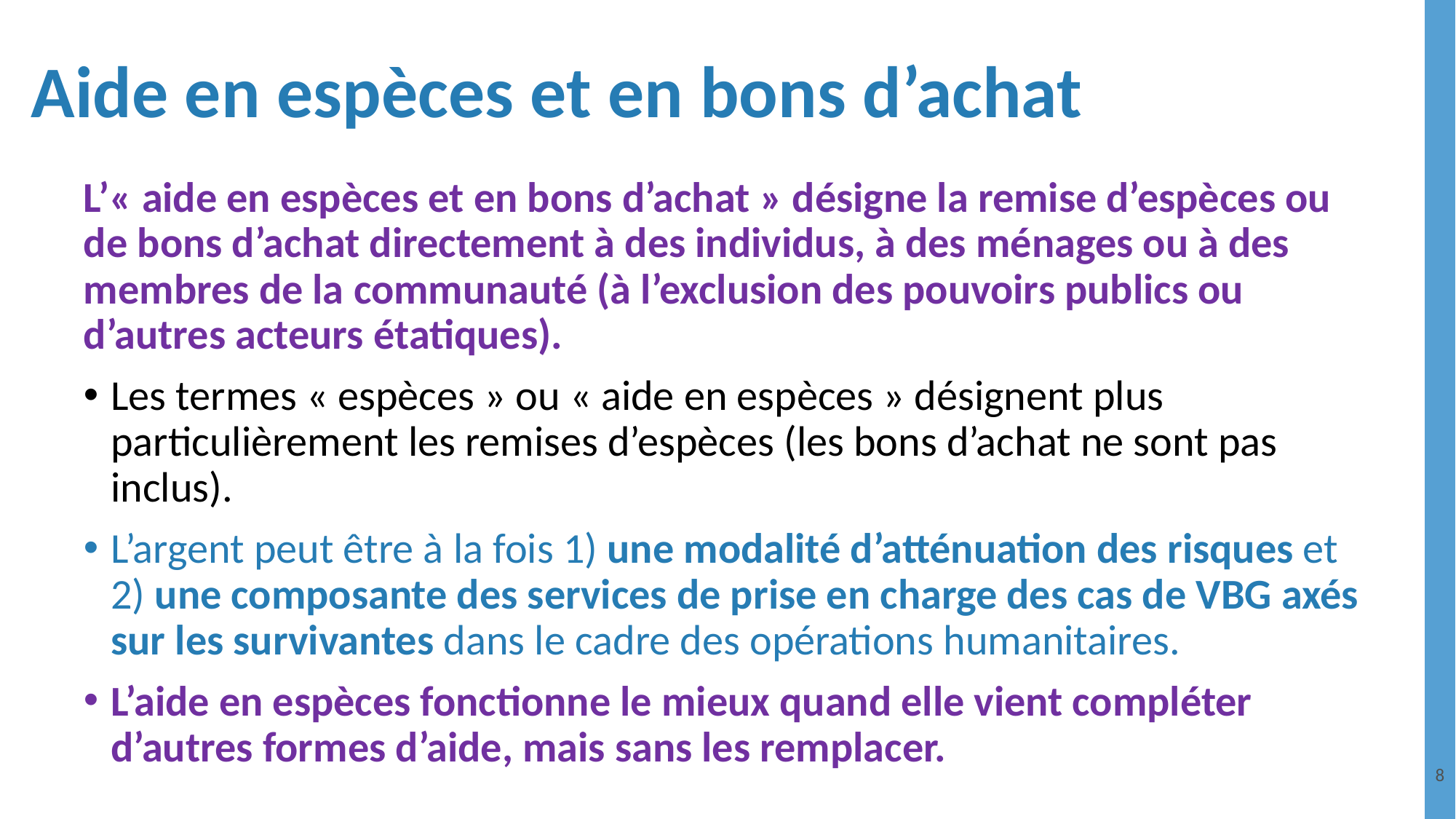

# Aide en espèces et en bons d’achat
L’« aide en espèces et en bons d’achat » désigne la remise d’espèces ou de bons d’achat directement à des individus, à des ménages ou à des membres de la communauté (à l’exclusion des pouvoirs publics ou d’autres acteurs étatiques).
Les termes « espèces » ou « aide en espèces » désignent plus particulièrement les remises d’espèces (les bons d’achat ne sont pas inclus).
L’argent peut être à la fois 1) une modalité d’atténuation des risques et 2) une composante des services de prise en charge des cas de VBG axés sur les survivantes dans le cadre des opérations humanitaires.
L’aide en espèces fonctionne le mieux quand elle vient compléter d’autres formes d’aide, mais sans les remplacer.
8